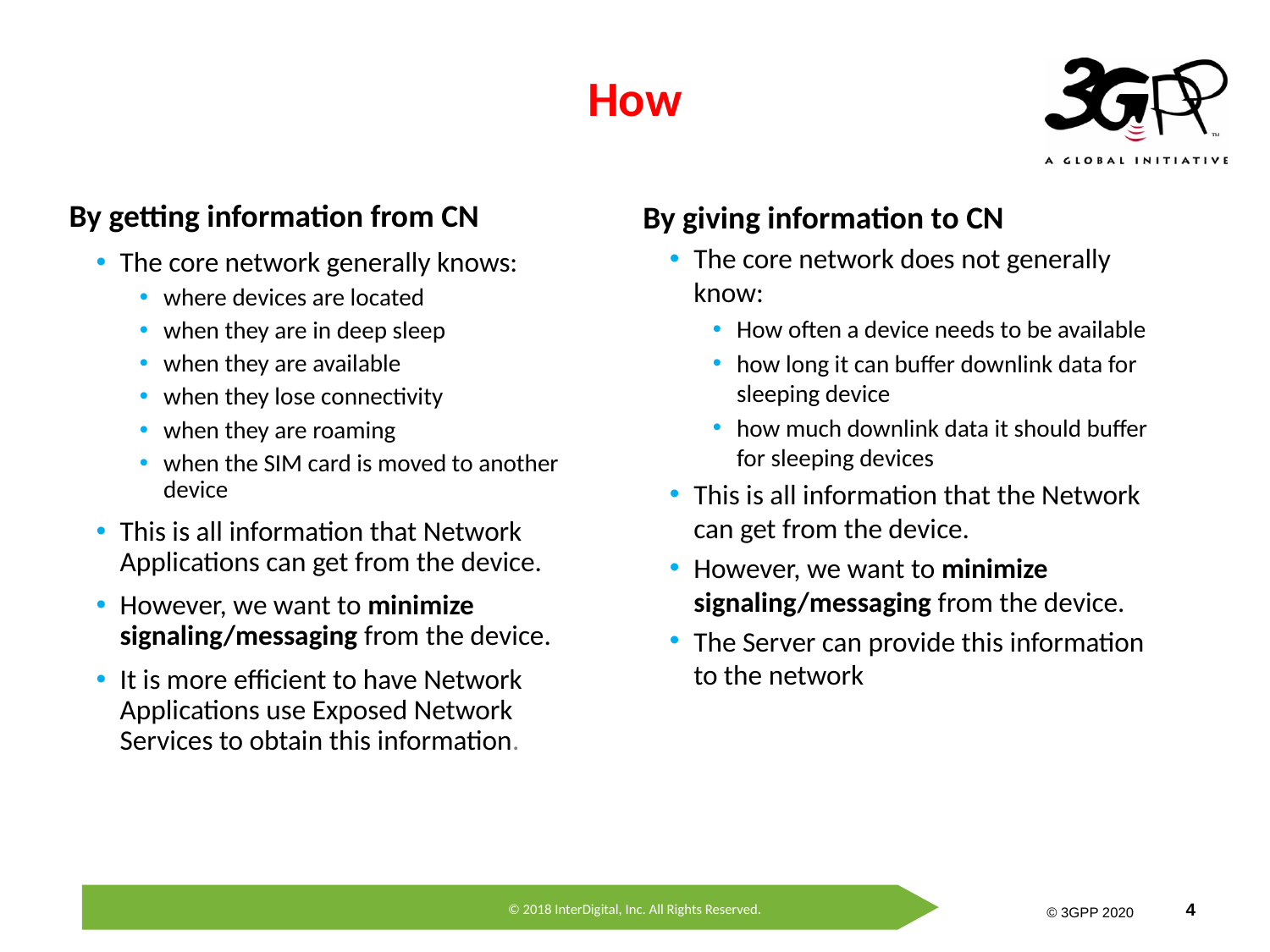

# How
By giving information to CN
The core network does not generally know:
How often a device needs to be available
how long it can buffer downlink data for sleeping device
how much downlink data it should buffer for sleeping devices
This is all information that the Network can get from the device.
However, we want to minimize signaling/messaging from the device.
The Server can provide this information to the network

By getting information from CN
The core network generally knows:
where devices are located
when they are in deep sleep
when they are available
when they lose connectivity
when they are roaming
when the SIM card is moved to another device
This is all information that Network Applications can get from the device.
However, we want to minimize signaling/messaging from the device.
It is more efficient to have Network Applications use Exposed Network Services to obtain this information.
4
© 2018 InterDigital, Inc. All Rights Reserved.